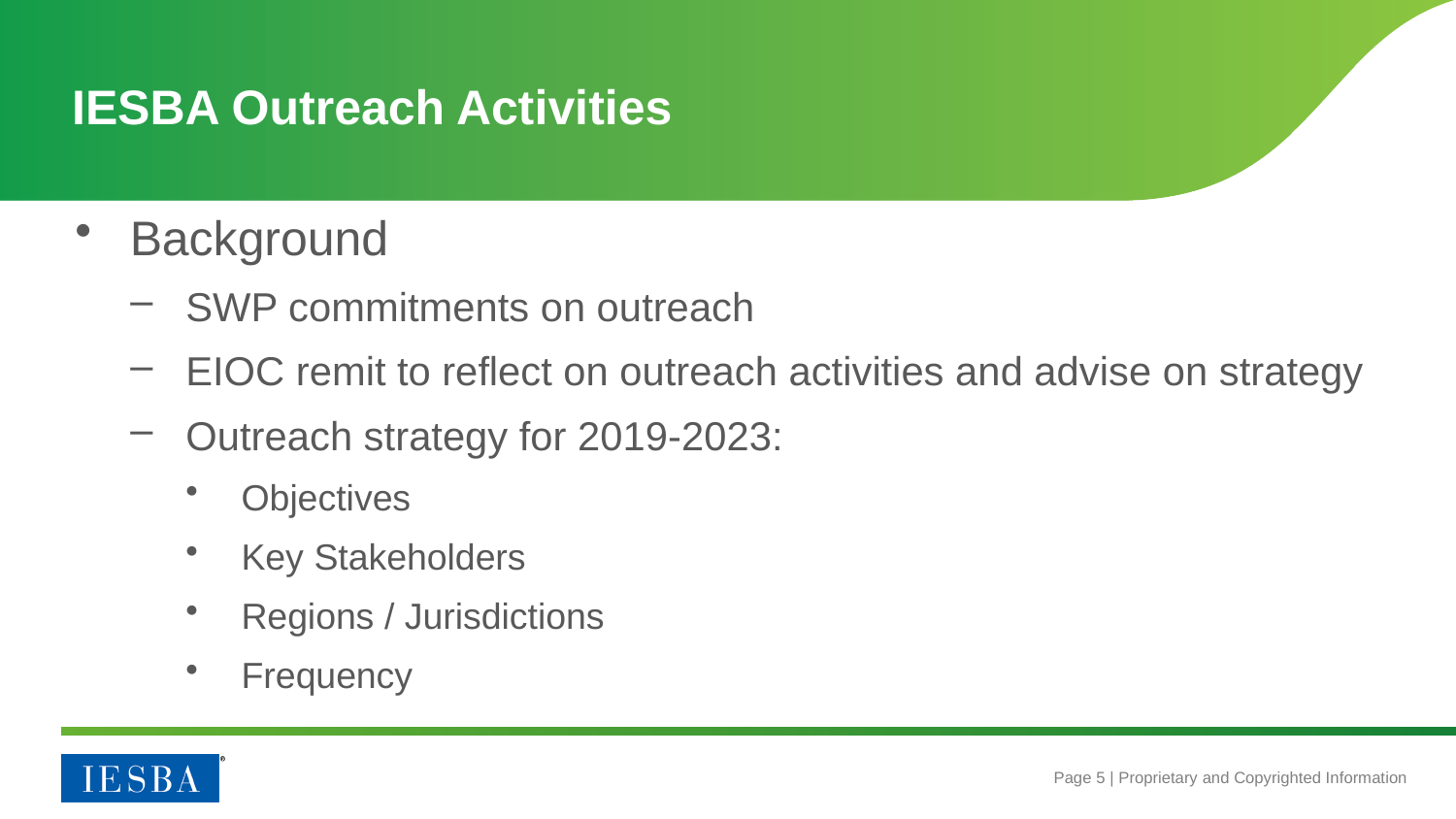

# IESBA Outreach Activities
Background
SWP commitments on outreach
EIOC remit to reflect on outreach activities and advise on strategy
Outreach strategy for 2019-2023:
Objectives
Key Stakeholders
Regions / Jurisdictions
Frequency